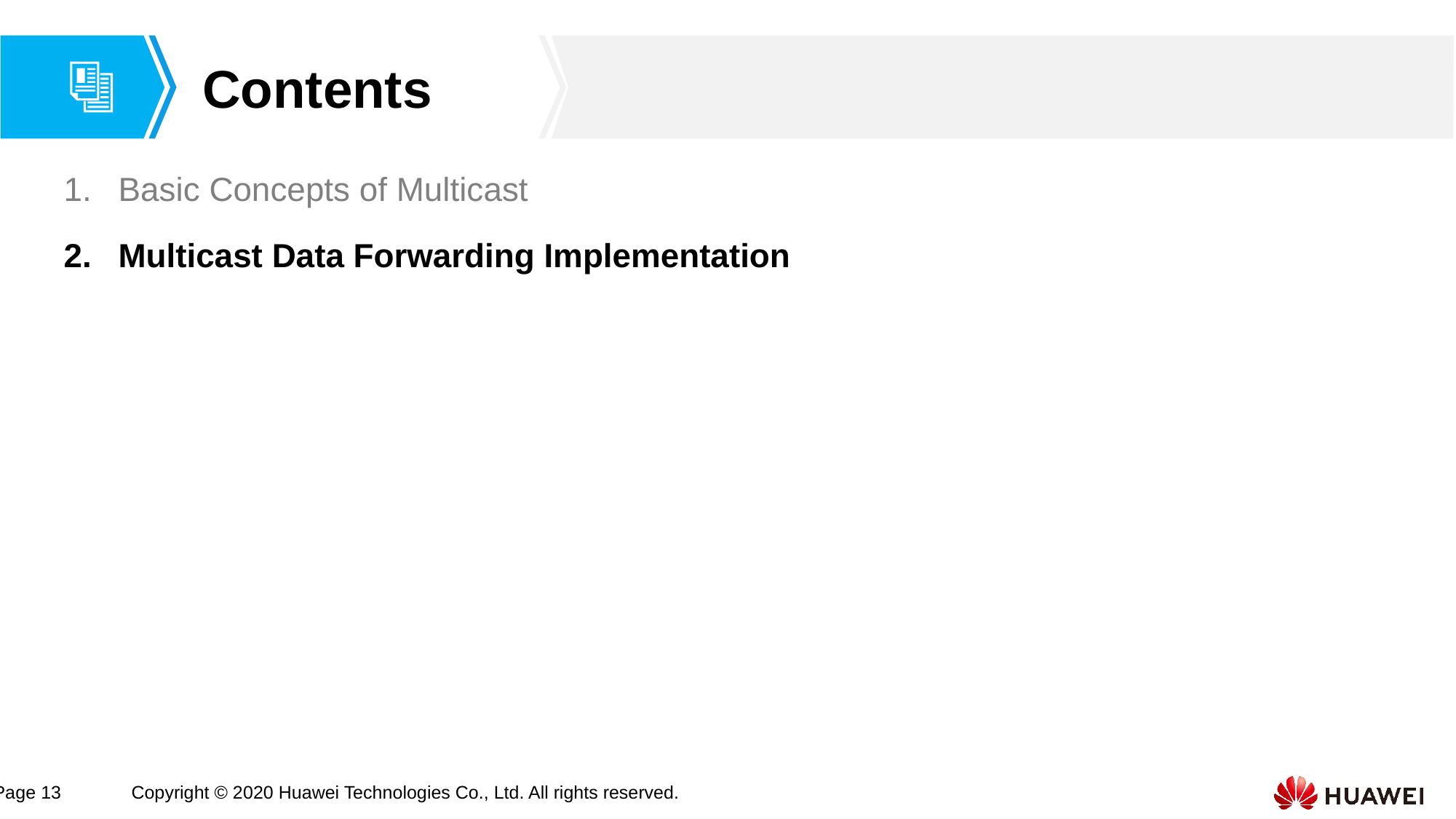

Basic Concepts of Multicast
Multicast Data Forwarding Implementation